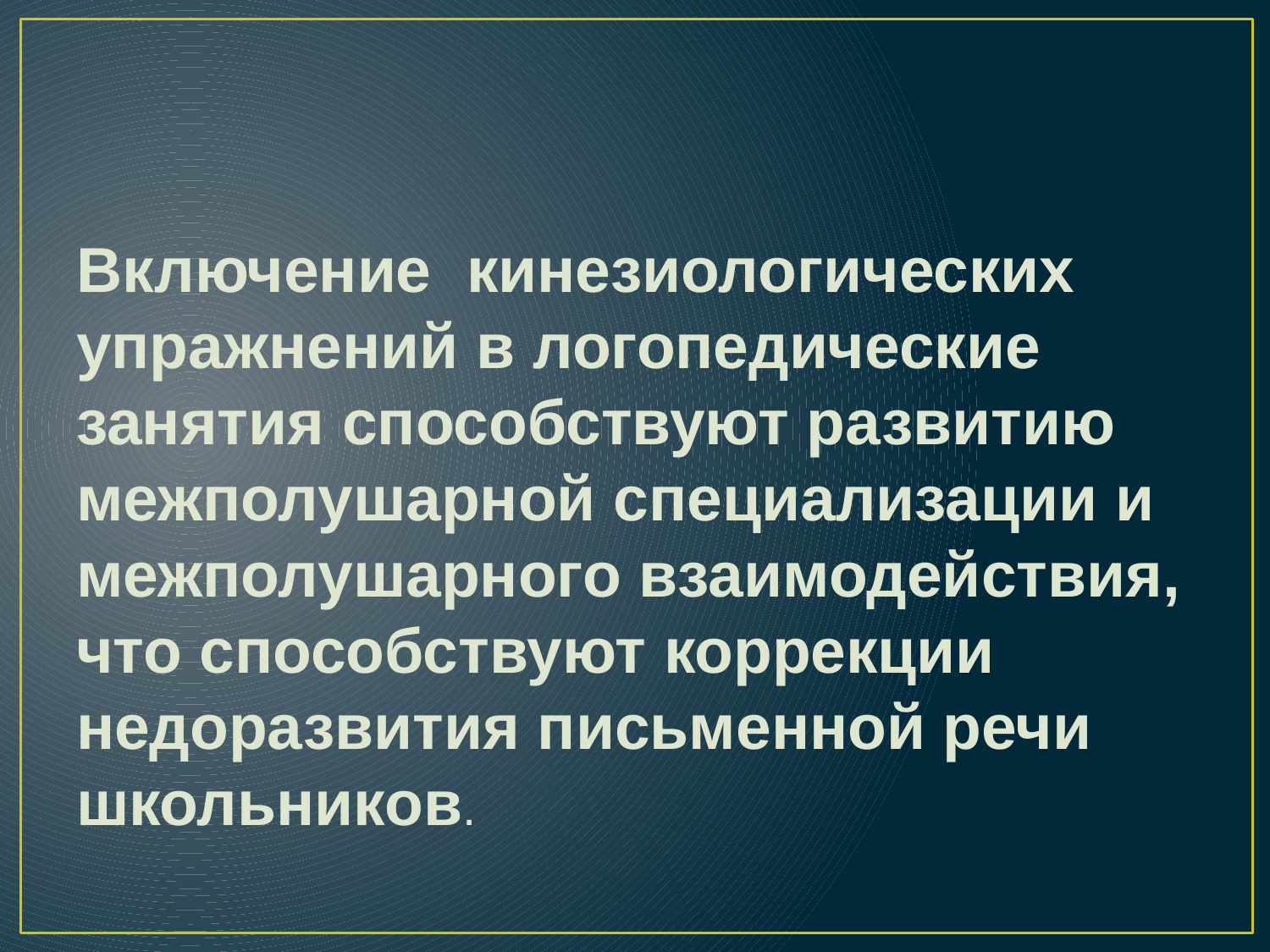

#
Включение  кинезиологических упражнений в логопедические занятия способствуют развитию межполушарной специализации и межполушарного взаимодействия, что способствуют коррекции  недоразвития письменной речи школьников.